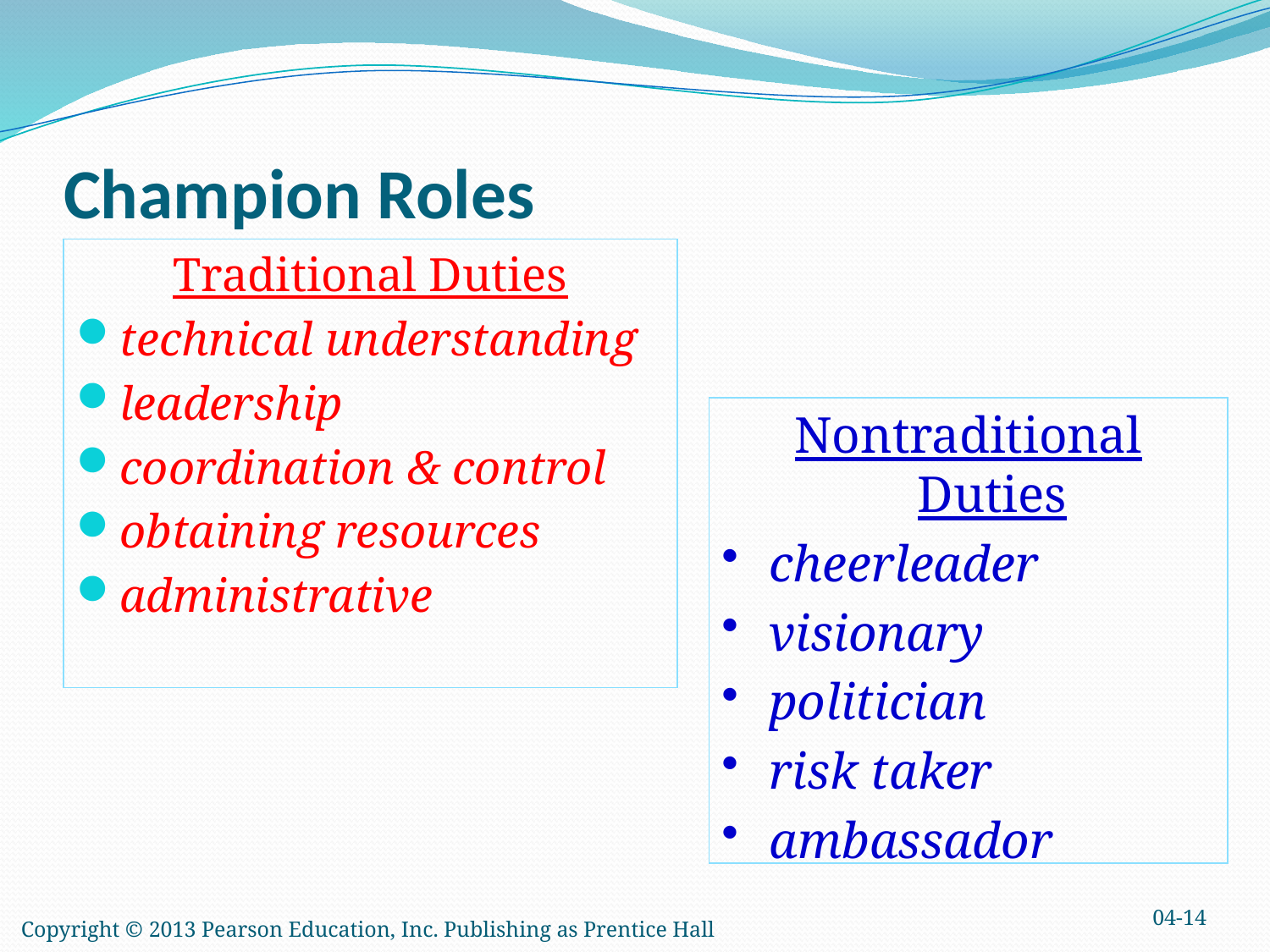

Champion Roles
Traditional Duties
technical understanding
leadership
coordination & control
obtaining resources
administrative
Nontraditional Duties
cheerleader
visionary
politician
risk taker
ambassador
04-14
Copyright © 2013 Pearson Education, Inc. Publishing as Prentice Hall